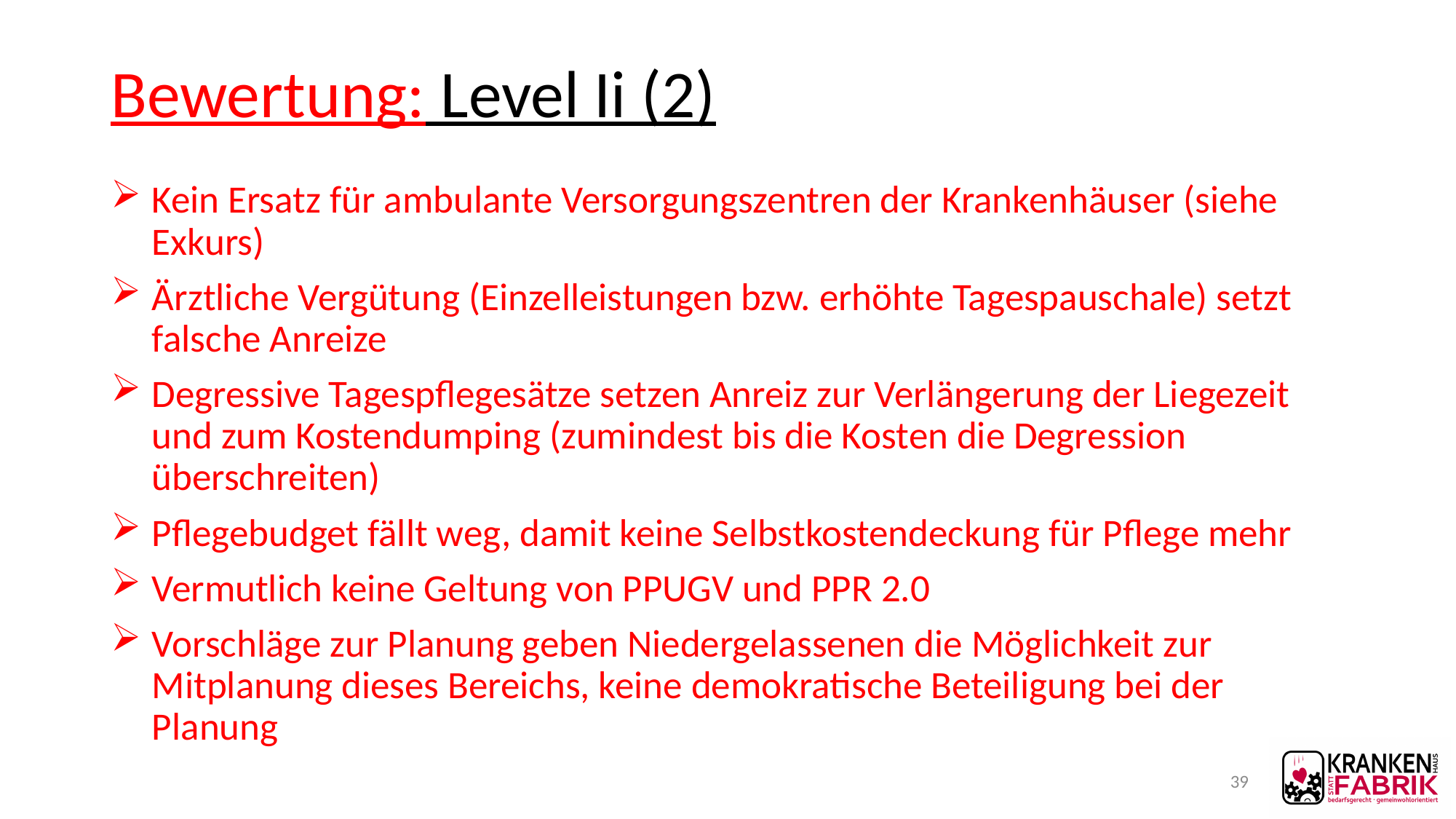

# Bewertung: Level Ii (2)
Kein Ersatz für ambulante Versorgungszentren der Krankenhäuser (siehe Exkurs)
Ärztliche Vergütung (Einzelleistungen bzw. erhöhte Tagespauschale) setzt falsche Anreize
Degressive Tagespflegesätze setzen Anreiz zur Verlängerung der Liegezeit und zum Kostendumping (zumindest bis die Kosten die Degression überschreiten)
Pflegebudget fällt weg, damit keine Selbstkostendeckung für Pflege mehr
Vermutlich keine Geltung von PPUGV und PPR 2.0
Vorschläge zur Planung geben Niedergelassenen die Möglichkeit zur Mitplanung dieses Bereichs, keine demokratische Beteiligung bei der Planung
39